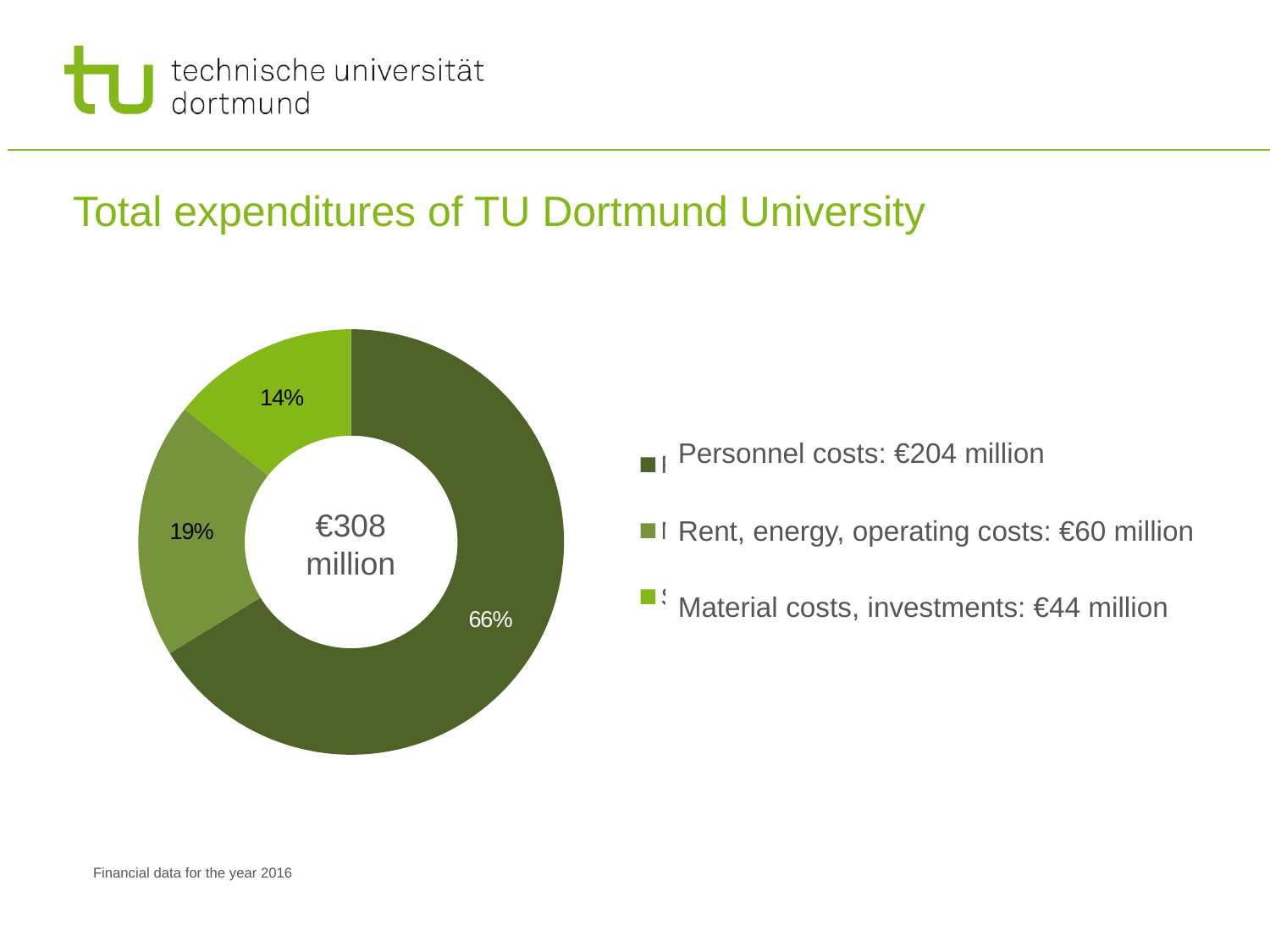

### Chart

| Category |  |
|---|---|
| Personal: 204 Mio. Euro | 204.0 |
| Mieten, Energie, Bewirtschaftung: 60 Mio. Euro | 60.0 |
| Sachmittel, Investitionen: 44 Mio. Euro | 44.0 |
# Total expenditures of TU Dortmund University
Personnel costs: €204 million

Rent, energy, operating costs: €60 million
Material costs, investments: €44 million

€308
million
Financial data for the year 2016